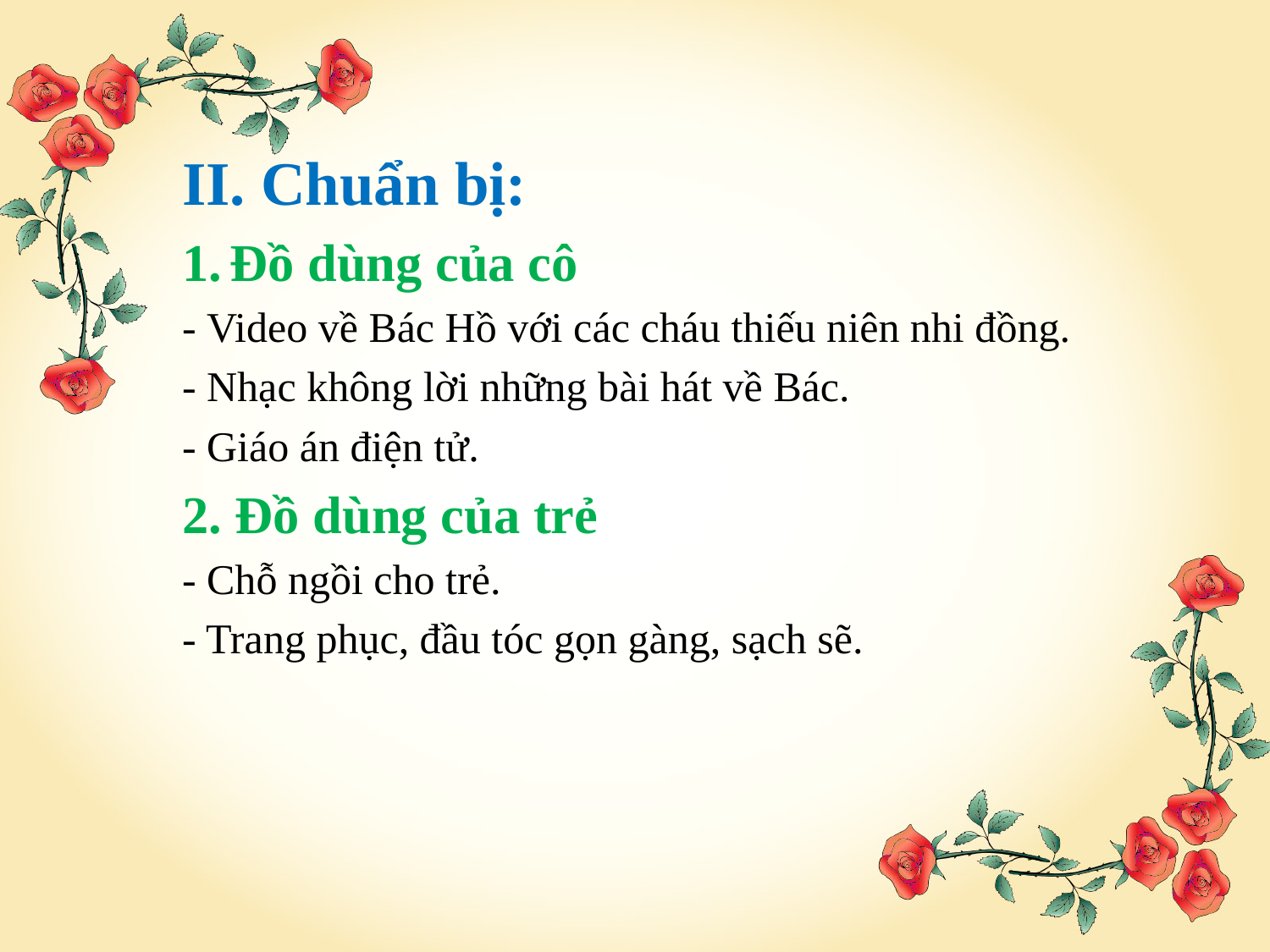

II. Chuẩn bị:
Đồ dùng của cô
- Video về Bác Hồ với các cháu thiếu niên nhi đồng.
- Nhạc không lời những bài hát về Bác.
- Giáo án điện tử.
2. Đồ dùng của trẻ
- Chỗ ngồi cho trẻ.
- Trang phục, đầu tóc gọn gàng, sạch sẽ.